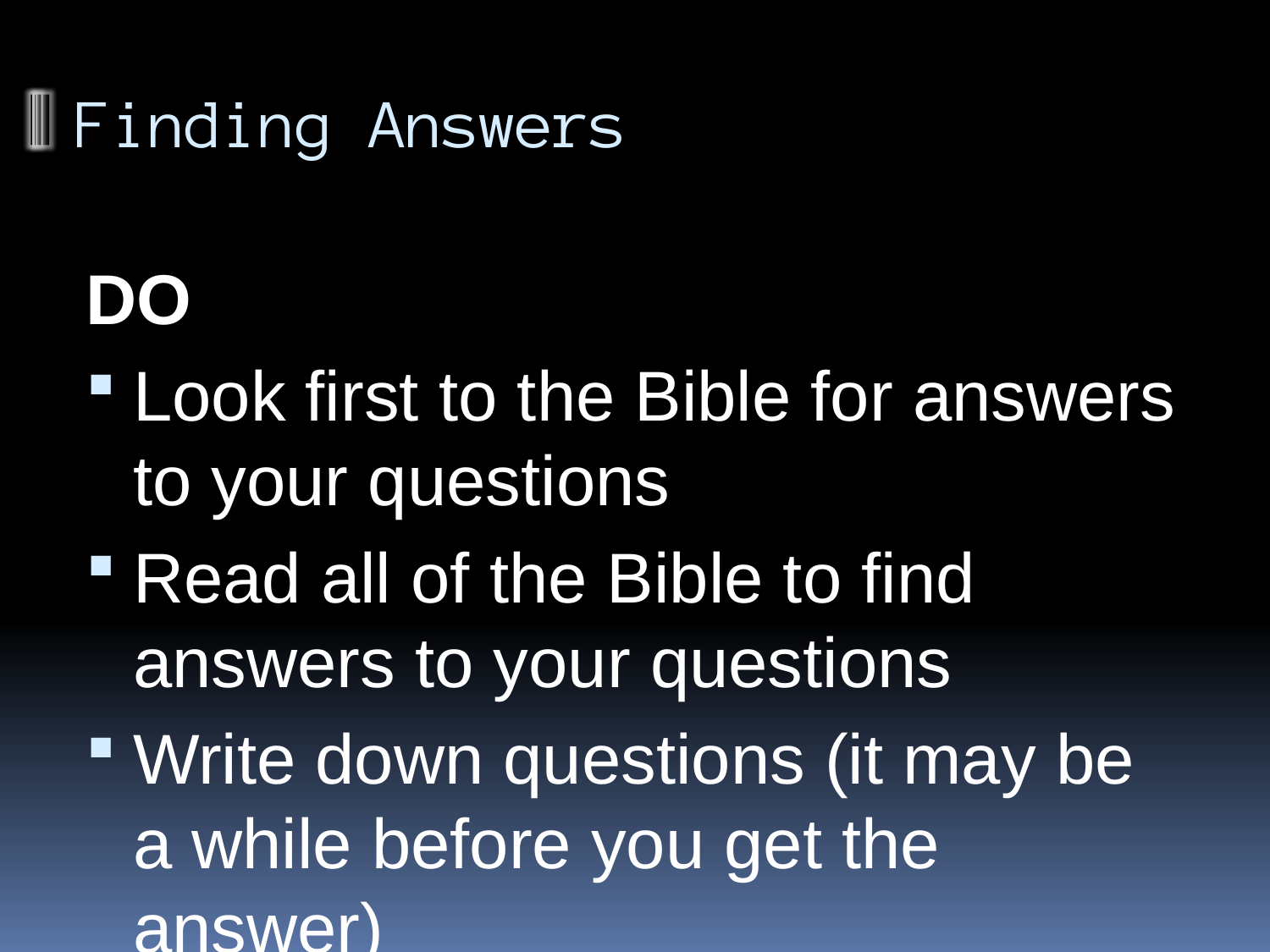

# Finding Answers
DO
Look first to the Bible for answers to your questions
Read all of the Bible to find answers to your questions
Write down questions (it may be a while before you get the answer)